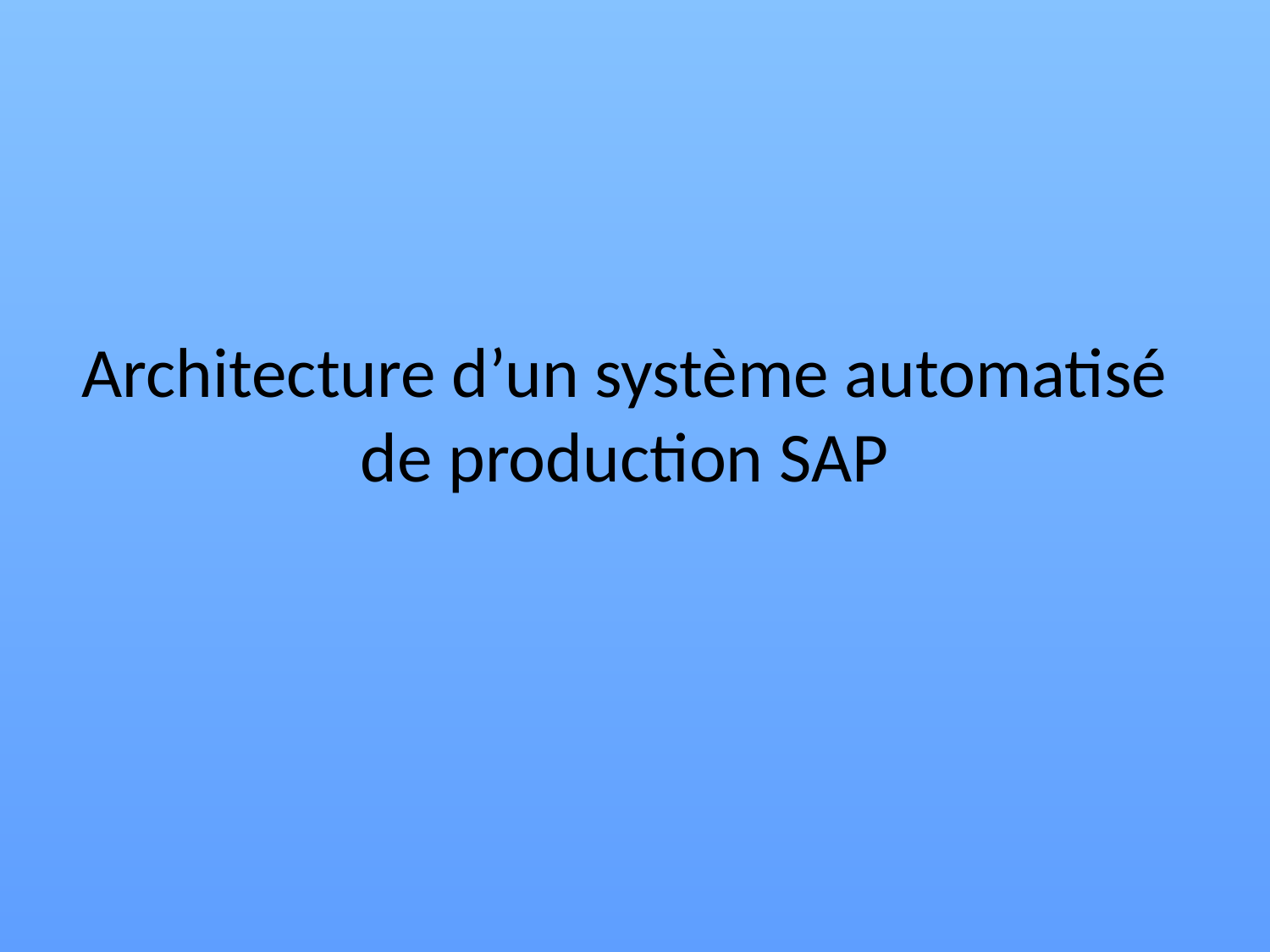

# Architecture d’un système automatisé de production SAP